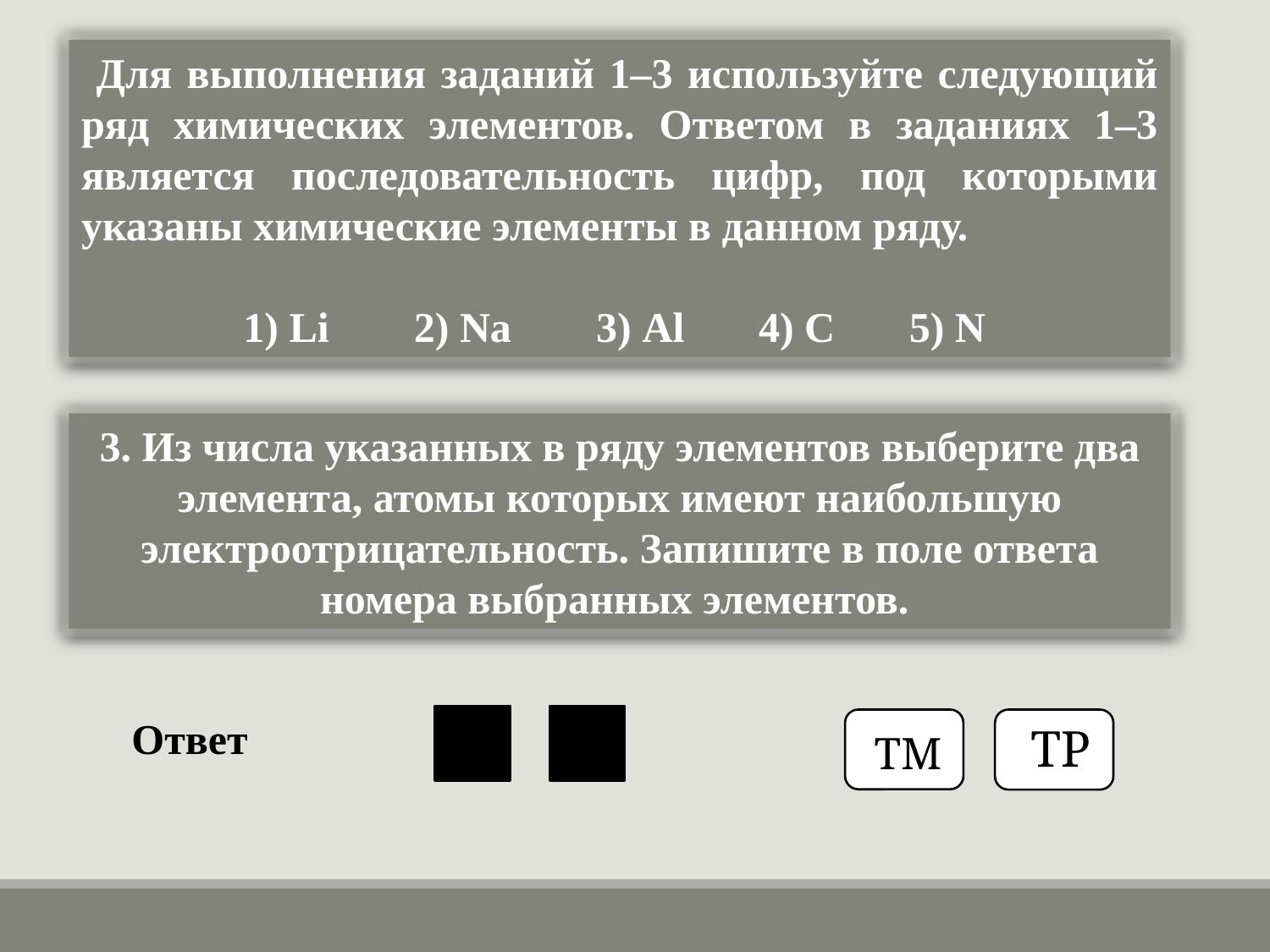

Для выполнения заданий 1–3 используйте следующий ряд химических элементов. Ответом в заданиях 1–3 является последовательность цифр, под которыми указаны химические элементы в данном ряду.

1) Li        2) Na        3) Al       4) C       5) N
3. Из числа указанных в ряду элементов выберите два элемента, атомы которых имеют наибольшую электроотрицательность. Запишите в поле ответа номера выбранных элементов.

   Ответ
4
5

ТМ
ТР